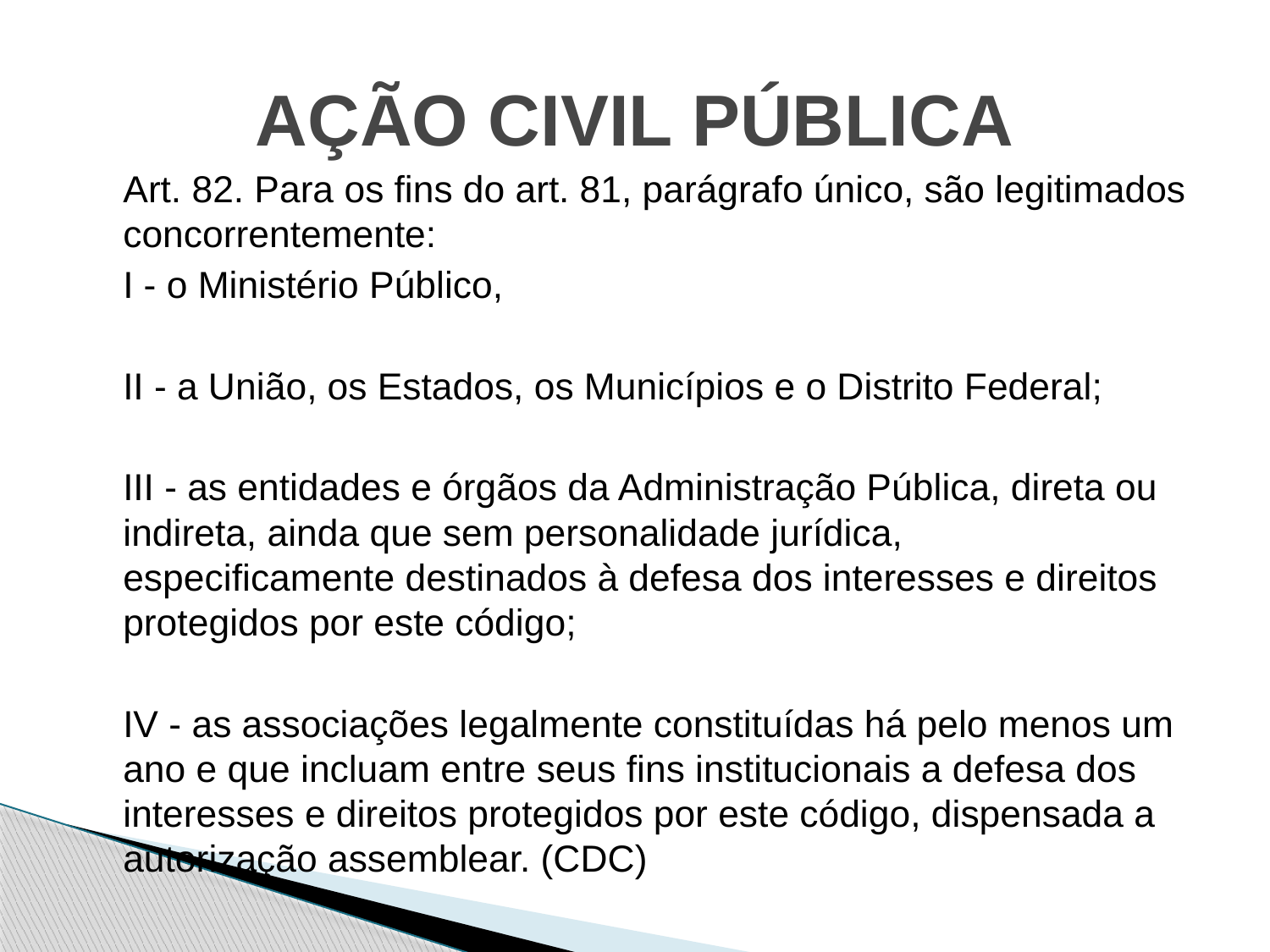

# AÇÃO CIVIL PÚBLICA
	Art. 82. Para os fins do art. 81, parágrafo único, são legitimados concorrentemente:
	I - o Ministério Público,

	II - a União, os Estados, os Municípios e o Distrito Federal;

	III - as entidades e órgãos da Administração Pública, direta ou indireta, ainda que sem personalidade jurídica,      especificamente destinados à defesa dos interesses e direitos protegidos por este código;

	IV - as associações legalmente constituídas há pelo menos um ano e que incluam entre seus fins institucionais a defesa dos interesses e direitos protegidos por este código, dispensada a autorização assemblear. (CDC)